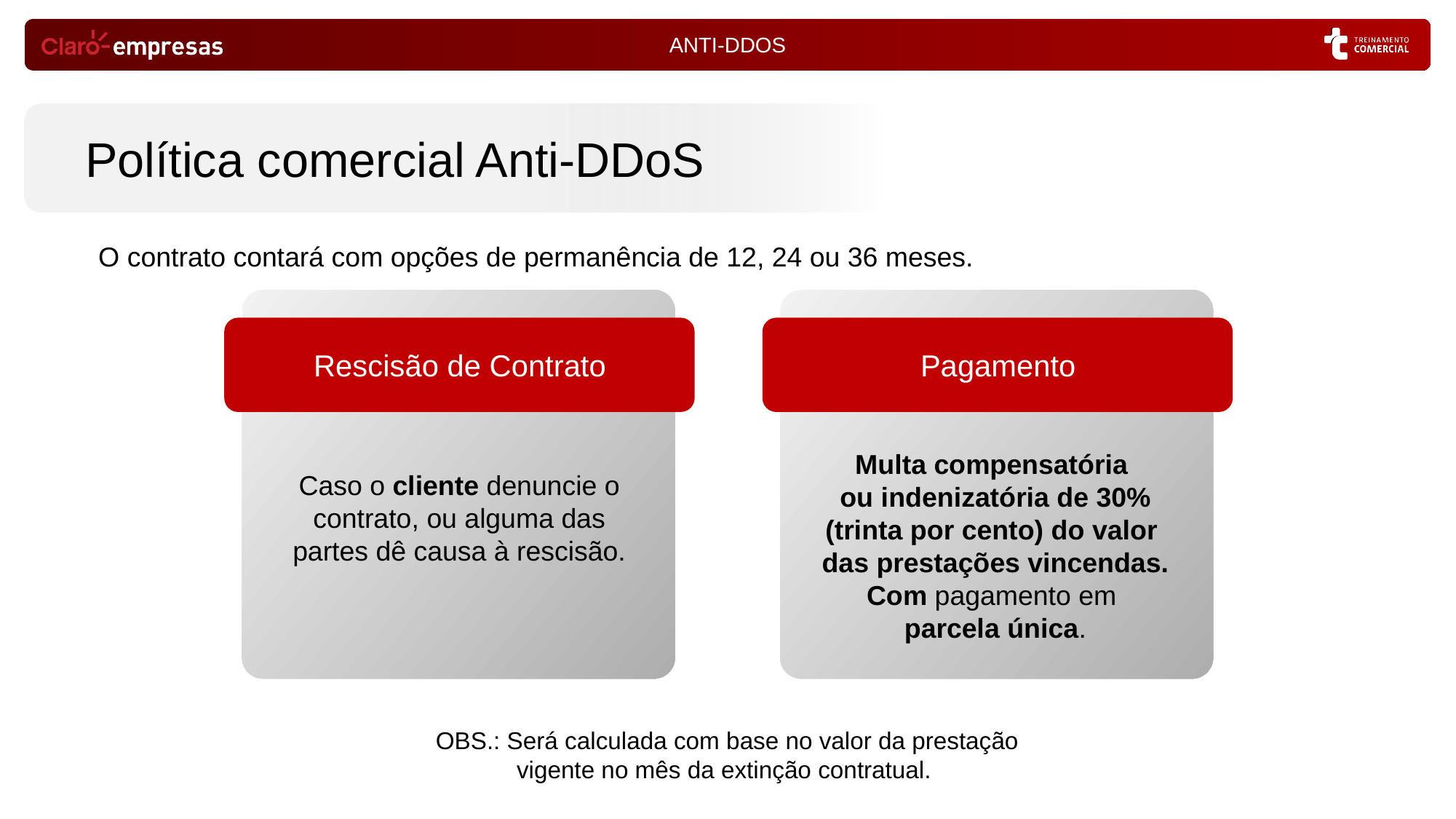

Política comercial Anti-DDoS
O contrato contará com opções de permanência de 12, 24 ou 36 meses.

Rescisão de Contrato
Caso o cliente denuncie o contrato, ou alguma das partes dê causa à rescisão.

Pagamento
Multa compensatória
ou indenizatória de 30% (trinta por cento) do valor
das prestações vincendas. Com pagamento em
parcela única.
OBS.: Será calculada com base no valor da prestação vigente no mês da extinção contratual.